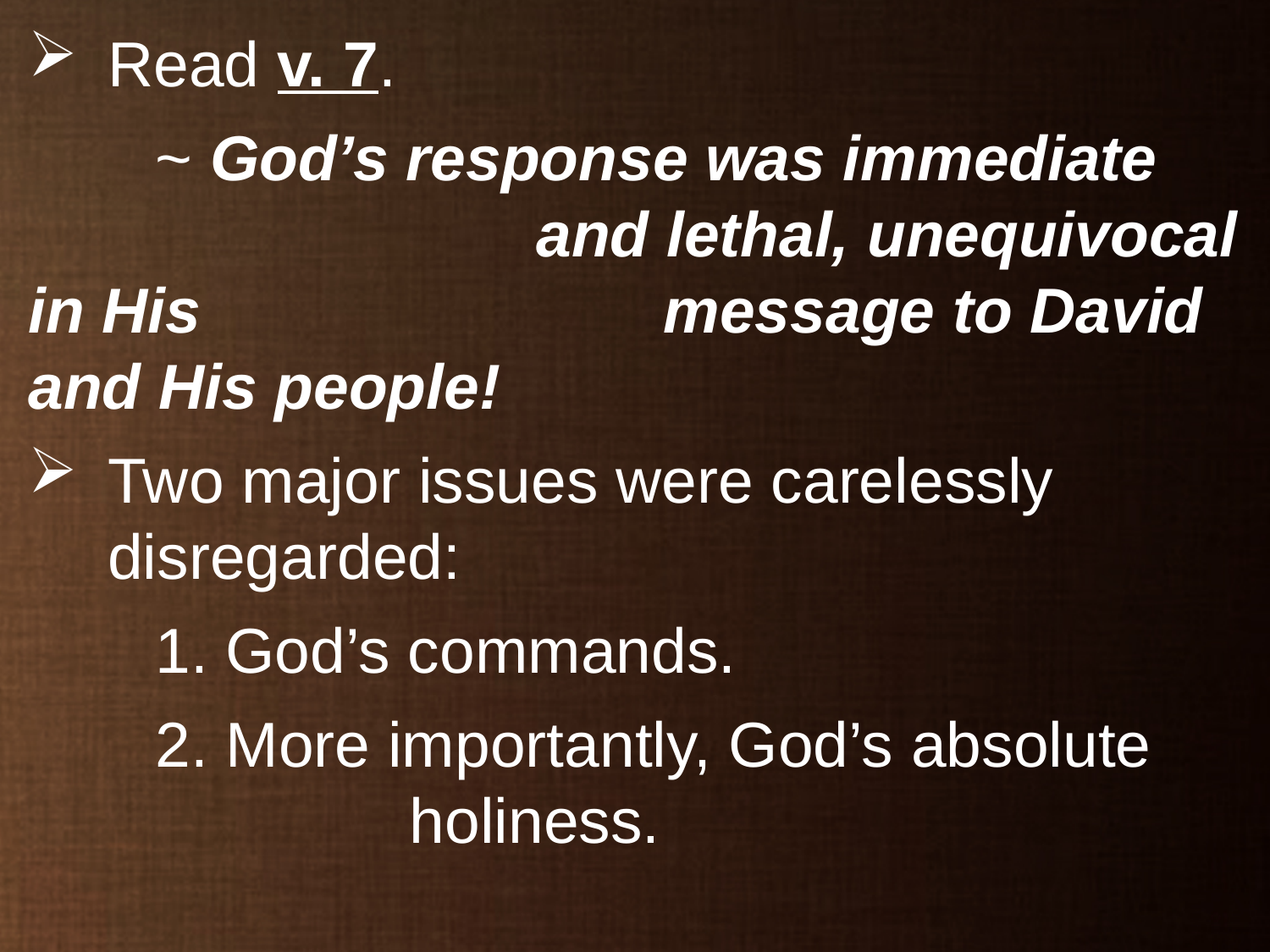

Read v. 7.
	~ God’s response was immediate 				and lethal, unequivocal in His 				message to David and His people!
Two major issues were carelessly disregarded:
	1. God’s commands.
	2. More importantly, God’s absolute 				holiness.